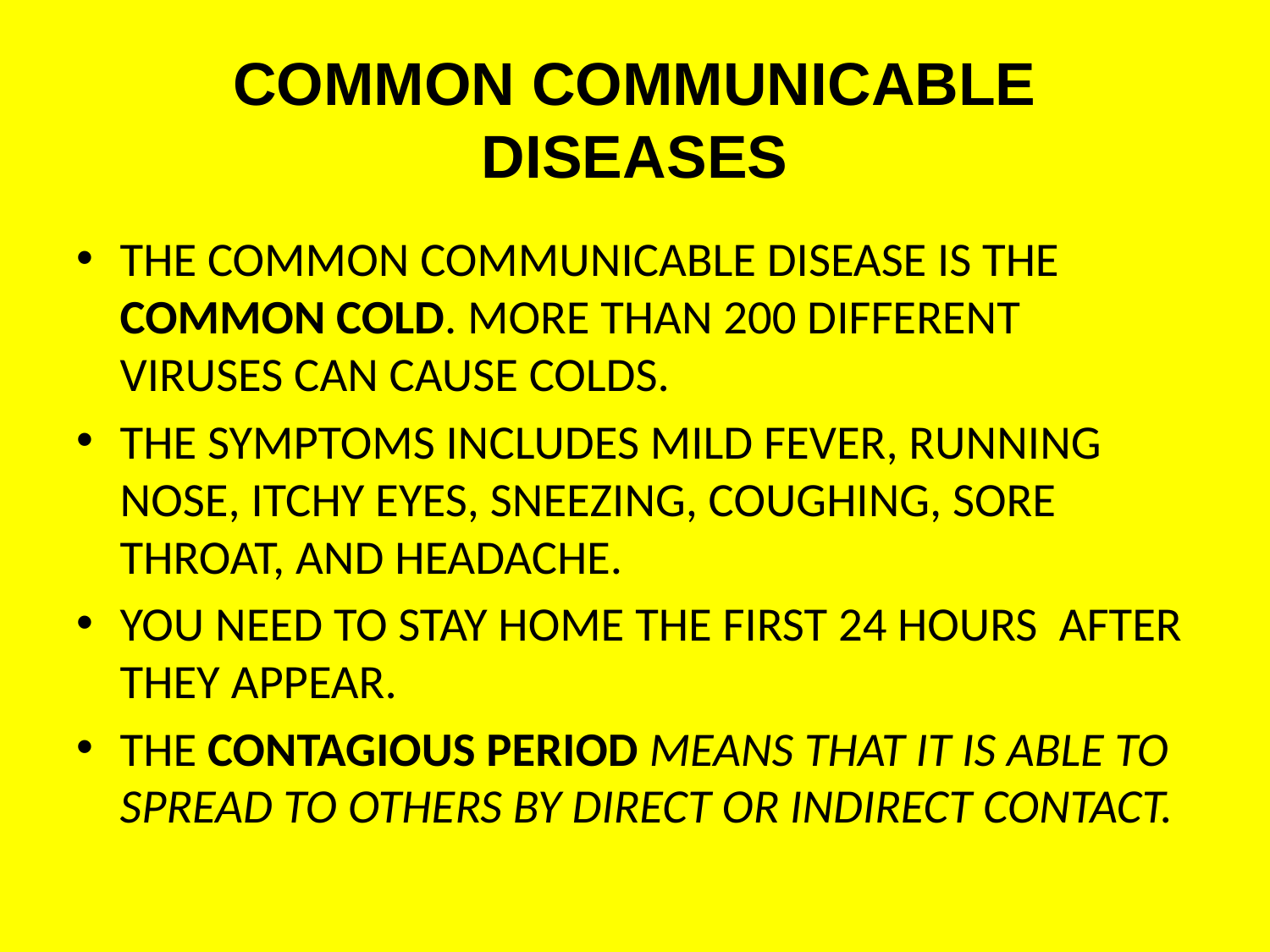

# COMMON COMMUNICABLE DISEASES
THE COMMON COMMUNICABLE DISEASE IS THE COMMON COLD. MORE THAN 200 DIFFERENT VIRUSES CAN CAUSE COLDS.
THE SYMPTOMS INCLUDES MILD FEVER, RUNNING NOSE, ITCHY EYES, SNEEZING, COUGHING, SORE THROAT, AND HEADACHE.
YOU NEED TO STAY HOME THE FIRST 24 HOURS  AFTER THEY APPEAR.
THE CONTAGIOUS PERIOD MEANS THAT IT IS ABLE TO SPREAD TO OTHERS BY DIRECT OR INDIRECT CONTACT.